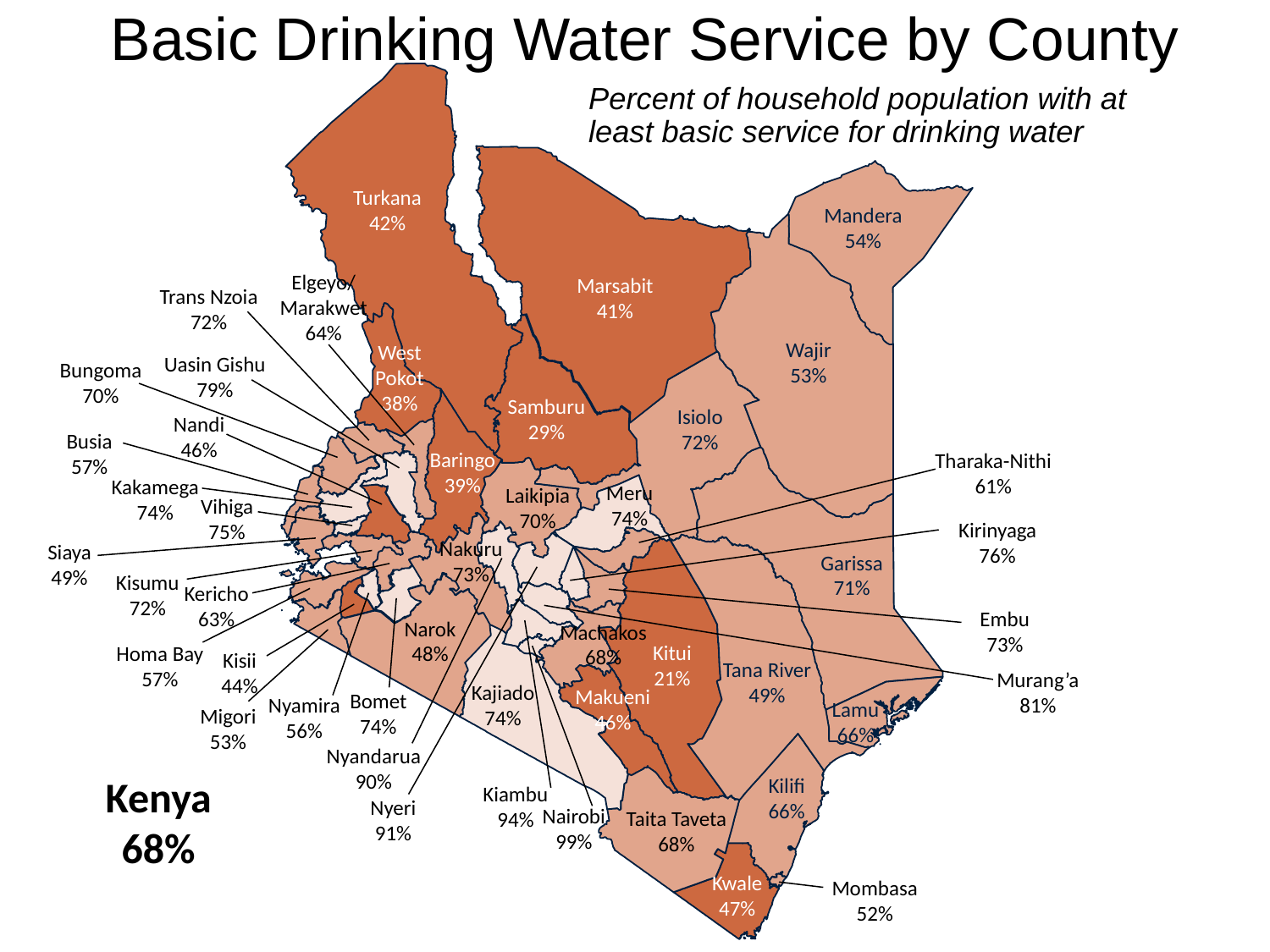

# Basic Drinking Water Service by County

Percent of household population with at least basic service for drinking water

Turkana
42%
Mandera
54%

Elgeyo/ Marakwet
64%
Marsabit
41%
Trans Nzoia
72%

Wajir
53%
West Pokot
38%
Uasin Gishu
79%
Bungoma
70%

Samburu
29%

Isiolo
72%
Nandi
46%

Busia
57%

Baringo
39%
Tharaka-Nithi
61%

Kakamega
74%
Meru
74%

Laikipia
70%

Vihiga
75%

Kirinyaga
76%

Nakuru
73%

Siaya
49%

Garissa
71%

Kisumu
72%

Kericho
63%

Embu
73%

Narok
48%
Machakos
68%

Kitui
21%
Homa Bay
57%

Kisii
44%
Tana River
49%
Murang’a
81%

Kajiado
74%

Makueni
46%
Bomet
74%
Nyamira
56%
Lamu
66%
Migori
53%

Nyandarua
90%
Kenya
68%

Kilifi
66%
Kiambu
94%
Nyeri
91%

Nairobi
99%
Taita Taveta
68%

Kwale
47%
Mombasa
52%